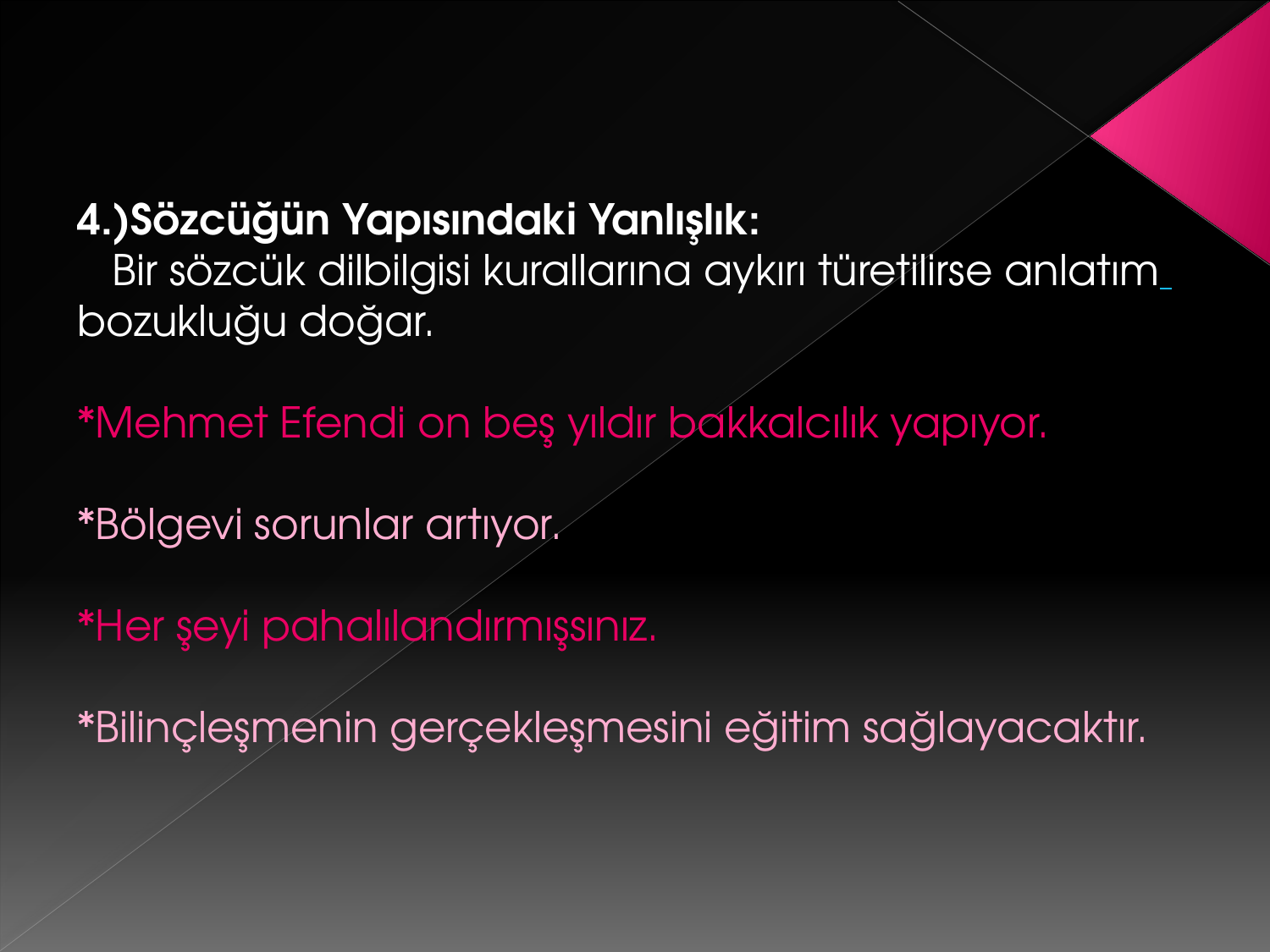

4.)Sözcüğün Yapısındaki Yanlışlık:
   Bir sözcük dilbilgisi kurallarına aykırı türetilirse anlatım bozukluğu doğar.
*Mehmet Efendi on beş yıldır bakkalcılık yapıyor.
*Bölgevi sorunlar artıyor.
*Her şeyi pahalılandırmışsınız.
*Bilinçleşmenin gerçekleşmesini eğitim sağlayacaktır.